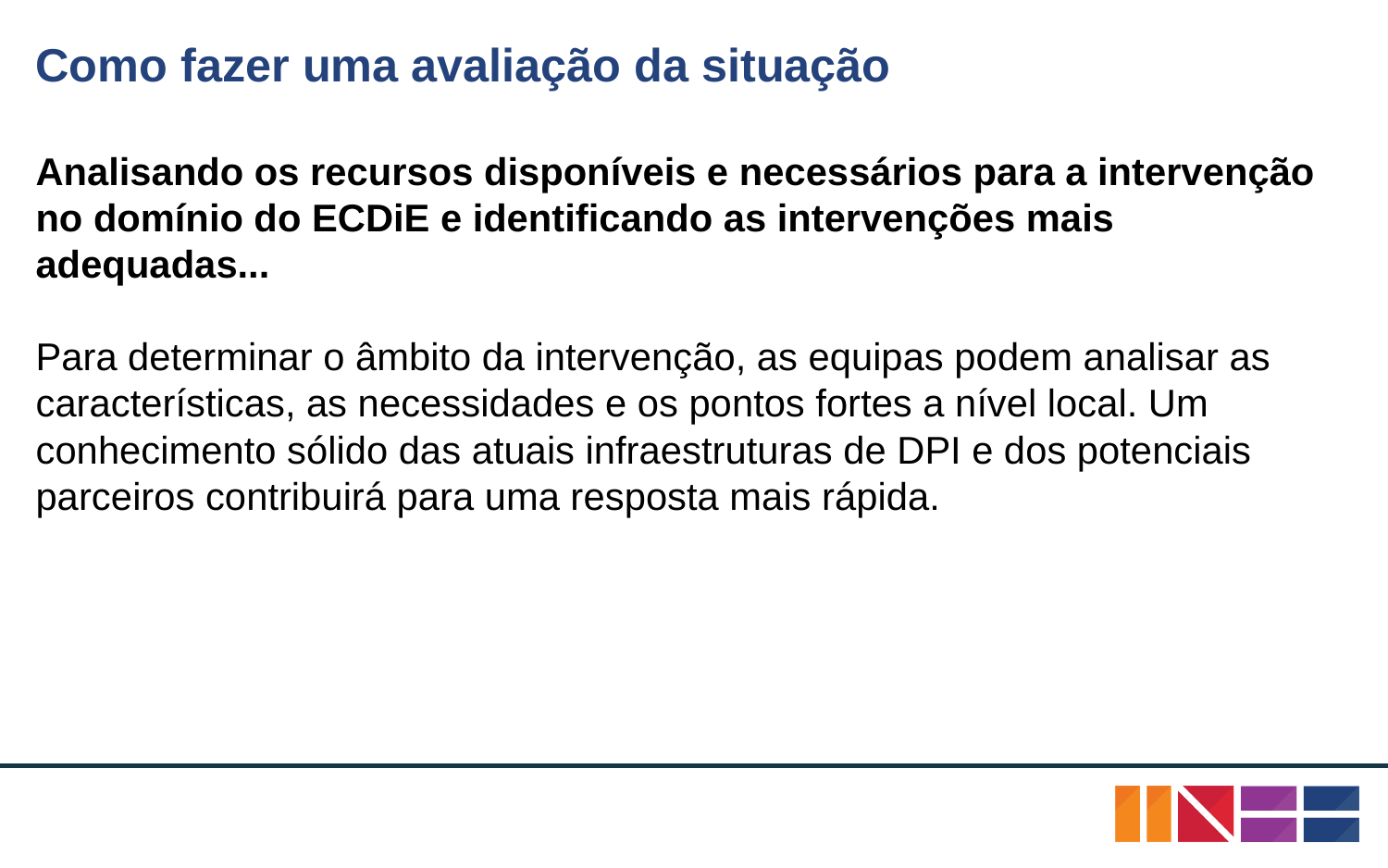

# Como fazer uma avaliação da situação

Analisando os recursos disponíveis e necessários para a intervenção no domínio do ECDiE e identificando as intervenções mais adequadas...

Para determinar o âmbito da intervenção, as equipas podem analisar as características, as necessidades e os pontos fortes a nível local. Um conhecimento sólido das atuais infraestruturas de DPI e dos potenciais parceiros contribuirá para uma resposta mais rápida.